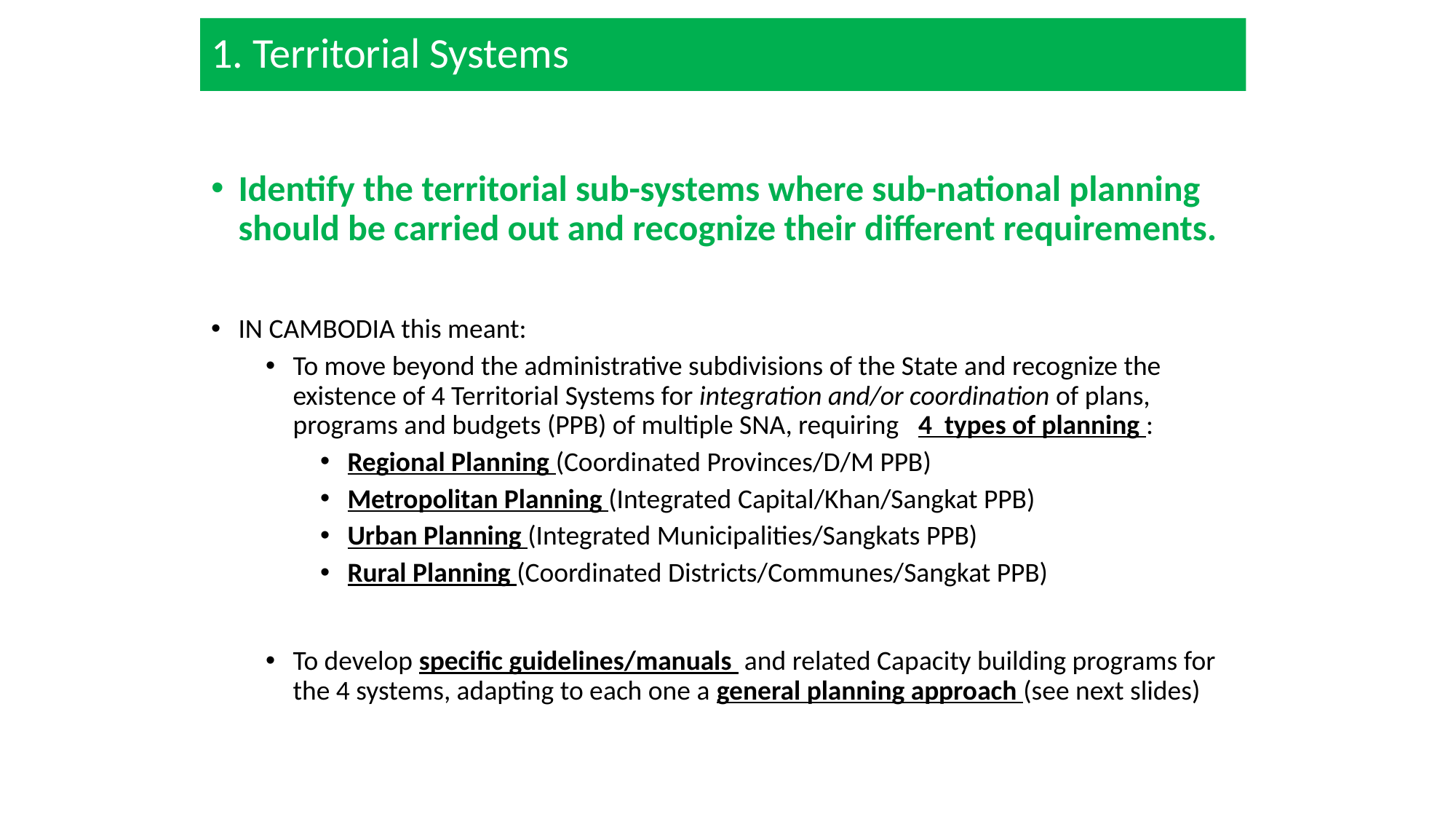

# 1. Territorial Systems

Identify the territorial sub-systems where sub-national planning should be carried out and recognize their different requirements.

IN CAMBODIA this meant:
To move beyond the administrative subdivisions of the State and recognize the existence of 4 Territorial Systems for integration and/or coordination of plans, programs and budgets (PPB) of multiple SNA, requiring   4  types of planning :
Regional Planning (Coordinated Provinces/D/M PPB)
Metropolitan Planning (Integrated Capital/Khan/Sangkat PPB)
Urban Planning (Integrated Municipalities/Sangkats PPB)
Rural Planning (Coordinated Districts/Communes/Sangkat PPB)

To develop specific guidelines/manuals  and related Capacity building programs for the 4 systems, adapting to each one a general planning approach (see next slides)